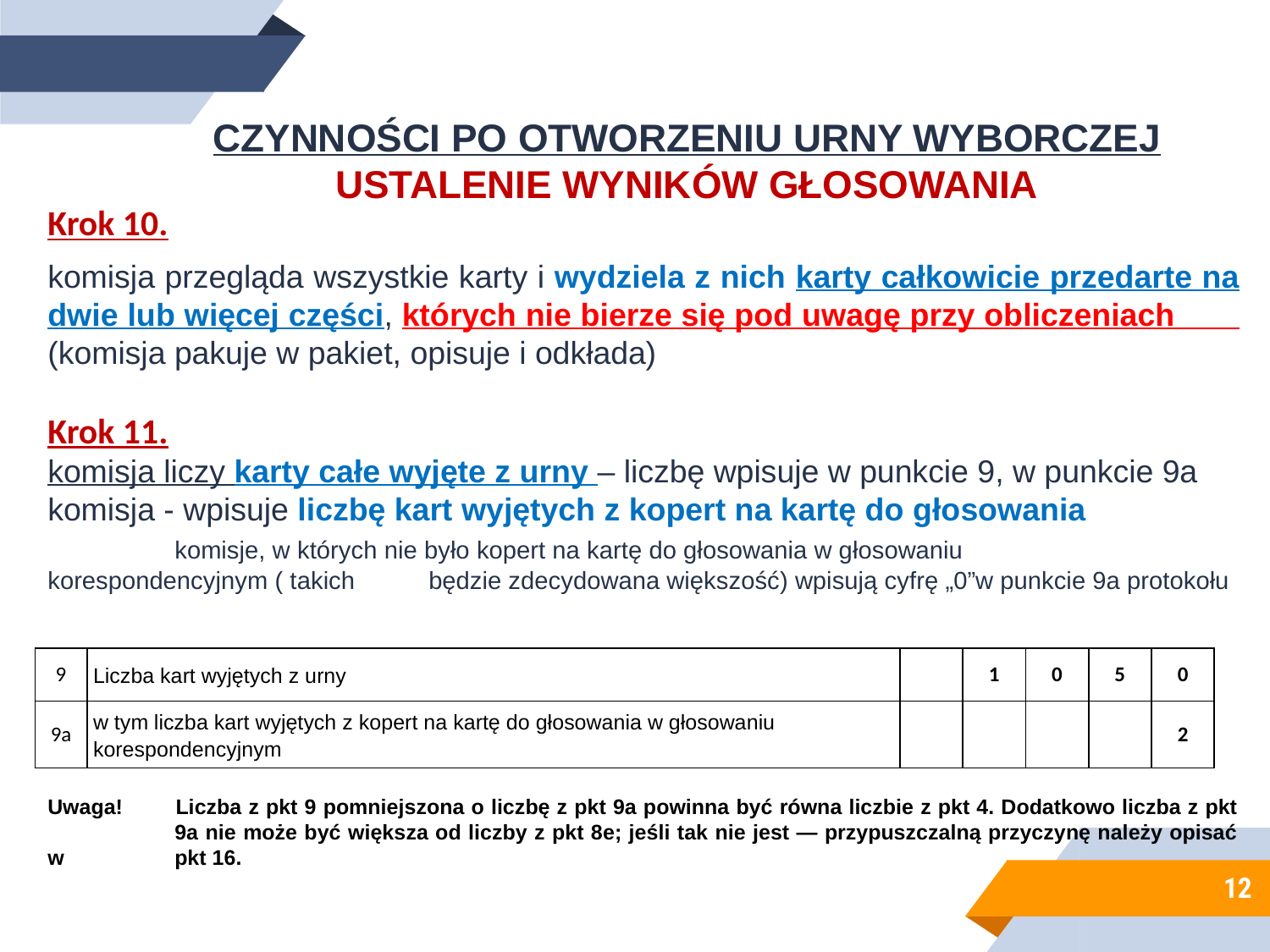

CZYNNOŚCI PO OTWORZENIU URNY WYBORCZEJ
USTALENIE WYNIKÓW GŁOSOWANIA

Krok 10.
komisja przegląda wszystkie karty i wydziela z nich karty całkowicie przedarte na dwie lub więcej części, których nie bierze się pod uwagę przy obliczeniach
(komisja pakuje w pakiet, opisuje i odkłada)

Krok 11.
komisja liczy karty całe wyjęte z urny – liczbę wpisuje w punkcie 9, w punkcie 9a komisja - wpisuje liczbę kart wyjętych z kopert na kartę do głosowania
	komisje, w których nie było kopert na kartę do głosowania w głosowaniu 	korespondencyjnym ( takich 	będzie zdecydowana większość) wpisują cyfrę „0”w punkcie 9a protokołu

Uwaga! 	Liczba z pkt 9 pomniejszona o liczbę z pkt 9a powinna być równa liczbie z pkt 4. Dodatkowo liczba z pkt 	9a nie może być większa od liczby z pkt 8e; jeśli tak nie jest — przypuszczalną przyczynę należy opisać w 	pkt 16.

| 9 | Liczba kart wyjętych z urny |  | 1 | 0 | 5 | 0 |
| --- | --- | --- | --- | --- | --- | --- |
| 9a | w tym liczba kart wyjętych z kopert na kartę do głosowania w głosowaniu korespondencyjnym |  |  |  |  | 2 |
12